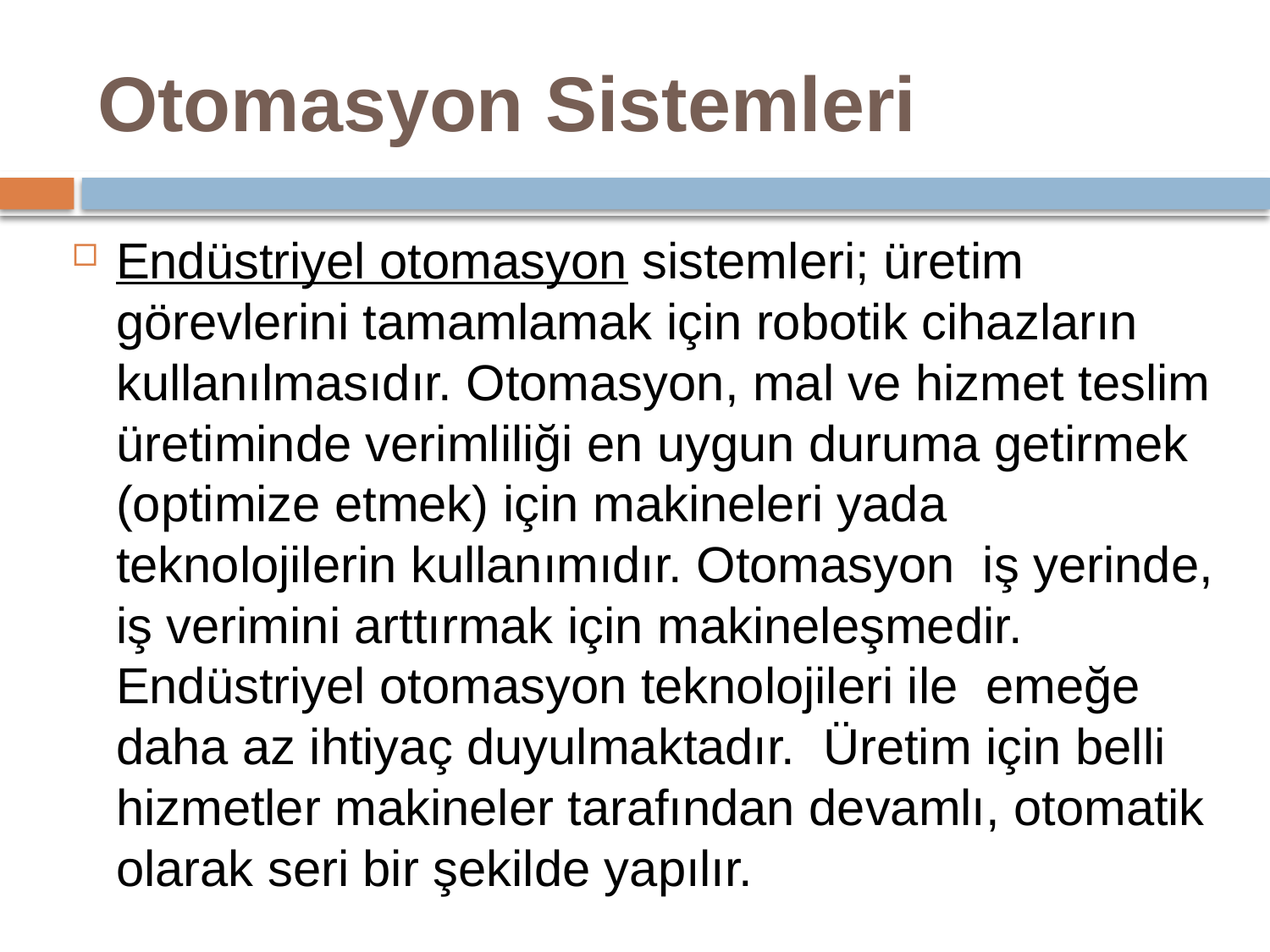

# Otomasyon Sistemleri
Endüstriyel otomasyon sistemleri; üretim görevlerini tamamlamak için robotik cihazların kullanılmasıdır. Otomasyon, mal ve hizmet teslim üretiminde verimliliği en uygun duruma getirmek (optimize etmek) için makineleri yada teknolojilerin kullanımıdır. Otomasyon  iş yerinde, iş verimini arttırmak için makineleşmedir. Endüstriyel otomasyon teknolojileri ile  emeğe daha az ihtiyaç duyulmaktadır.  Üretim için belli hizmetler makineler tarafından devamlı, otomatik olarak seri bir şekilde yapılır.